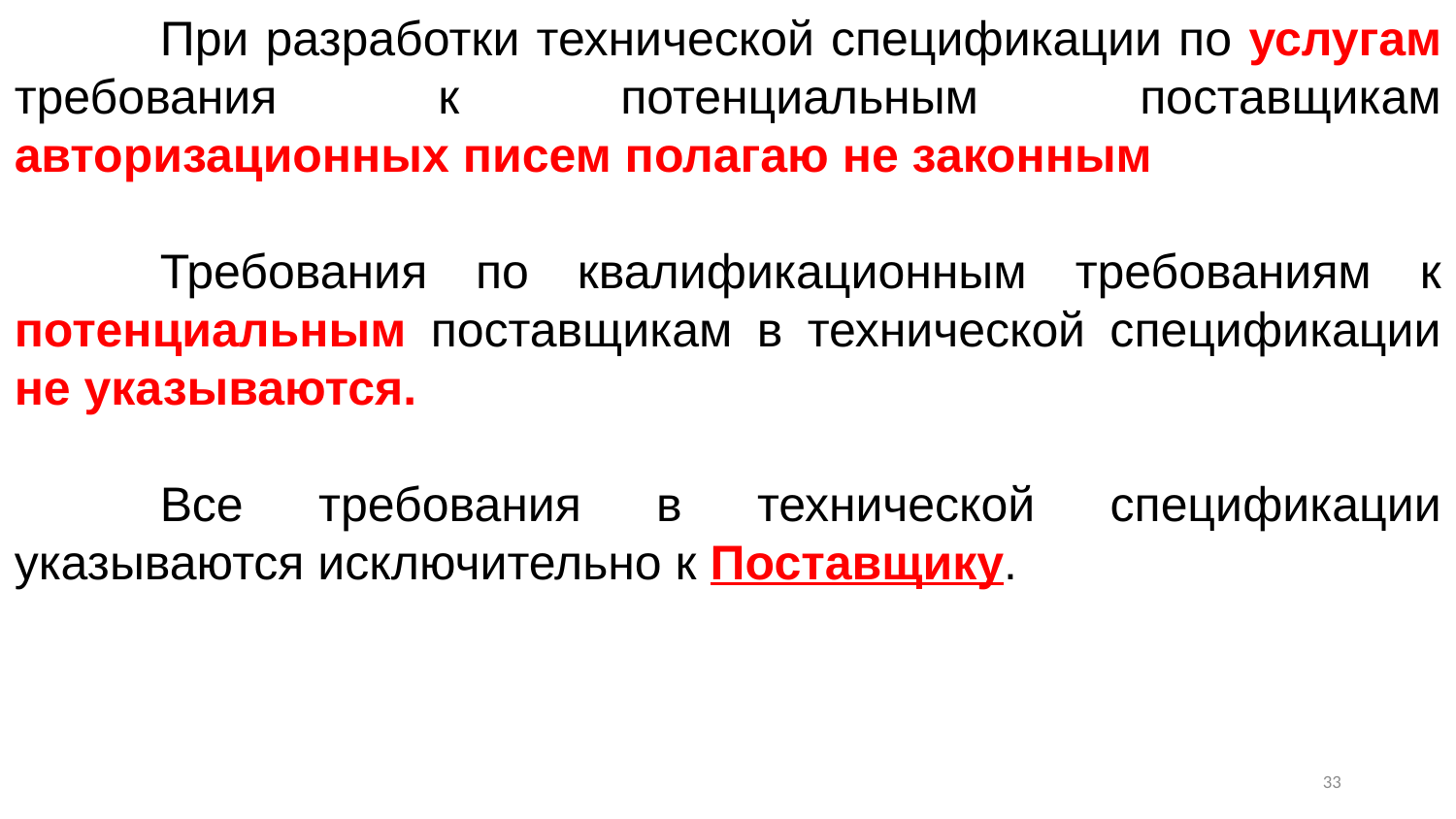

При разработки технической спецификации по услугам требования к потенциальным поставщикам авторизационных писем полагаю не законным

	Требования по квалификационным требованиям к потенциальным поставщикам в технической спецификации не указываются.

	Все требования в технической спецификации указываются исключительно к Поставщику.

33